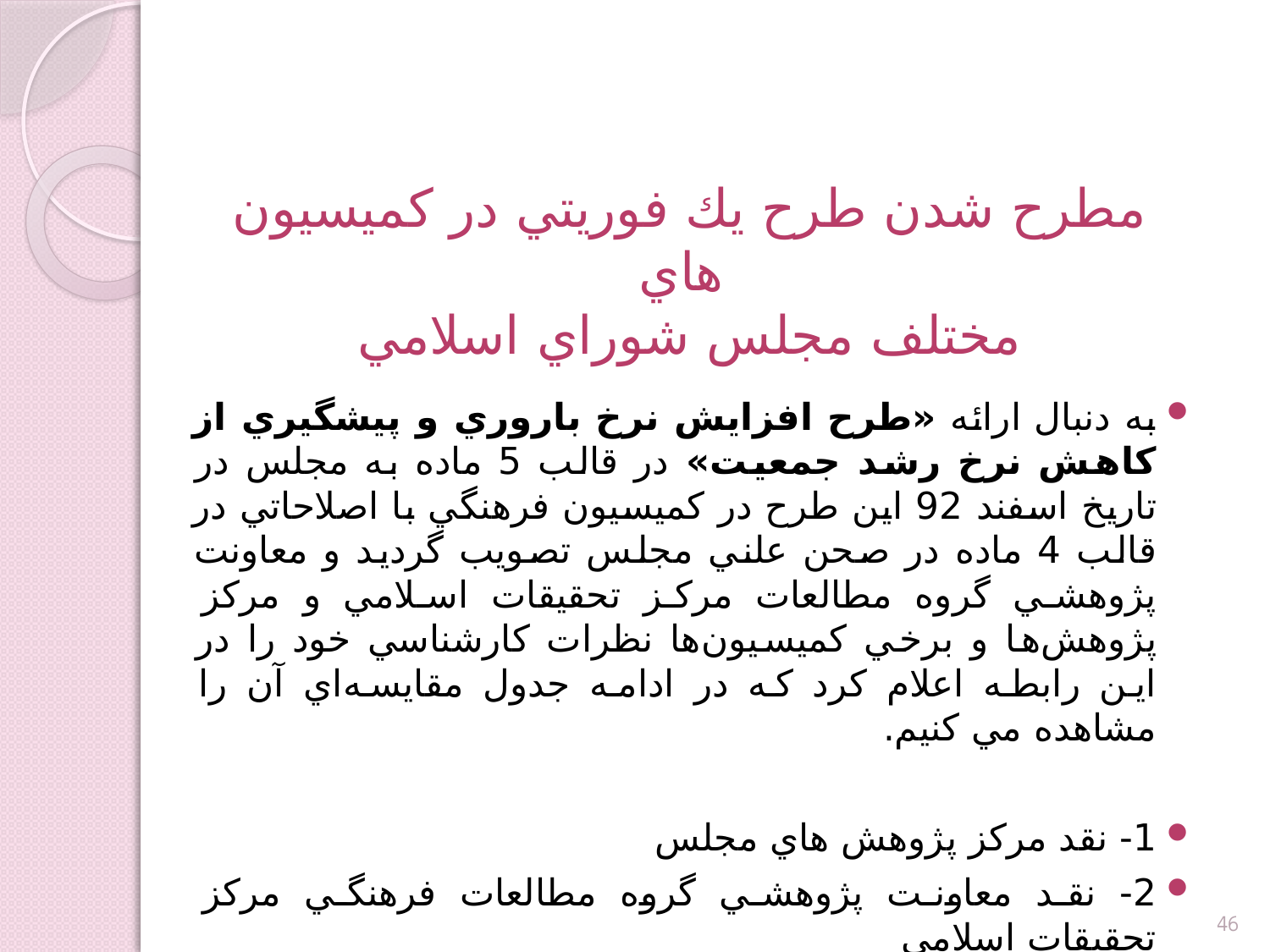

مطرح شدن طرح يك فوريتي در كميسيون هاي
مختلف مجلس شوراي اسلامي
به دنبال ارائه «طرح افزايش نرخ باروري و پيشگيري از كاهش نرخ رشد جمعيت» در قالب 5 ماده به مجلس در تاريخ اسفند 92 اين طرح در كميسيون فرهنگي با اصلاحاتي در قالب 4 ماده در صحن علني مجلس تصويب گرديد و معاونت پژوهشي گروه مطالعات مركز تحقيقات اسلامي و مركز پژوهش‌ها و برخي كميسيون‌ها نظرات كارشناسي خود را در اين رابطه اعلام كرد كه در ادامه جدول مقايسه‌اي آن را مشاهده مي كنيم.

1- نقد مركز پژوهش هاي مجلس
2- نقد معاونت پژوهشي گروه مطالعات فرهنگي مركز تحقيقات اسلامي
3- نقد كميسيون بهداشت مجلس شوراي اسلامي

46